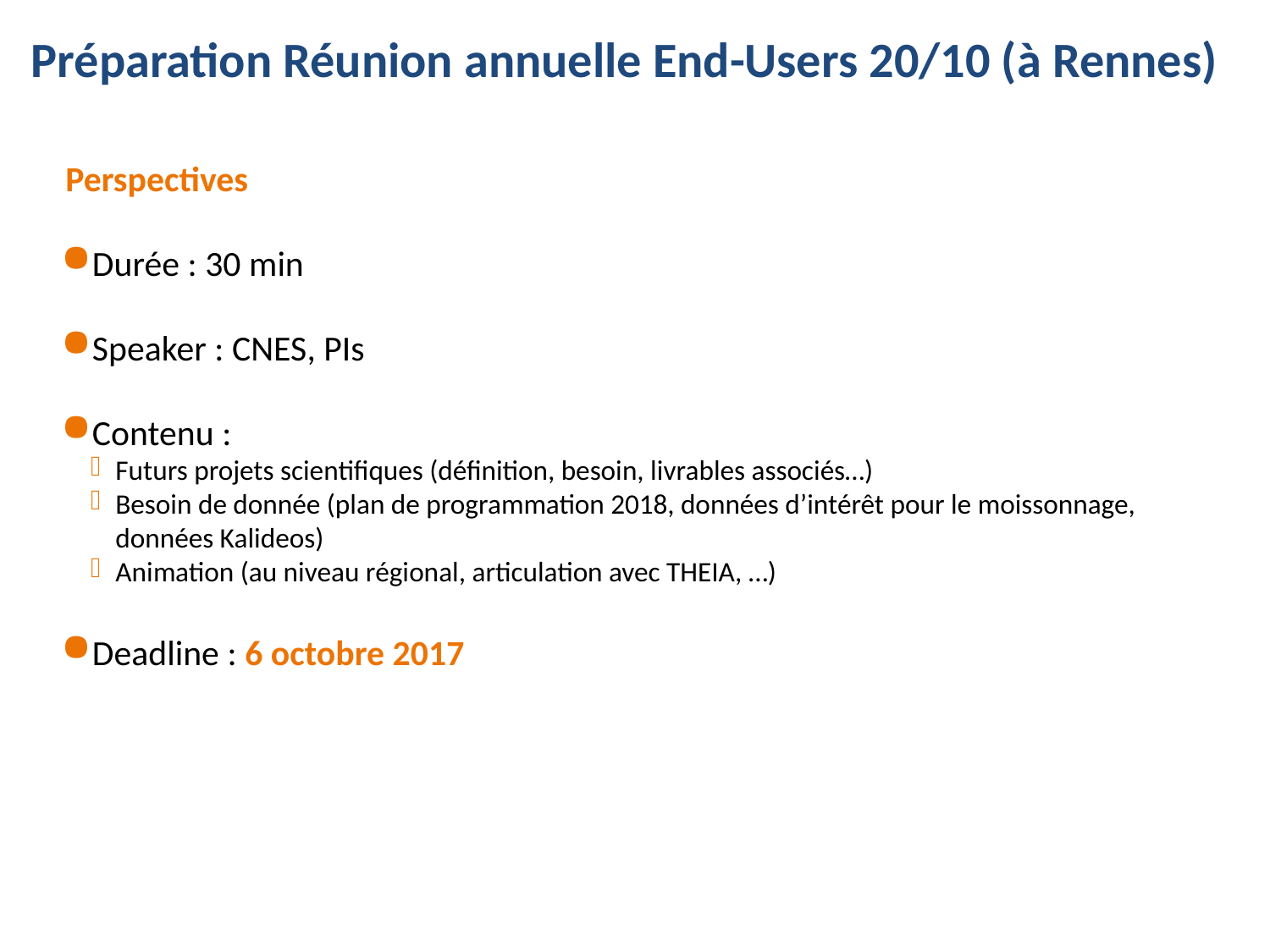

Préparation Réunion annuelle End-Users 20/10 (à Rennes)
Perspectives

Durée : 30 min

Speaker : CNES, PIs

Contenu :
Futurs projets scientifiques (définition, besoin, livrables associés…)
Besoin de donnée (plan de programmation 2018, données d’intérêt pour le moissonnage, données Kalideos)
Animation (au niveau régional, articulation avec THEIA, …)

Deadline : 6 octobre 2017